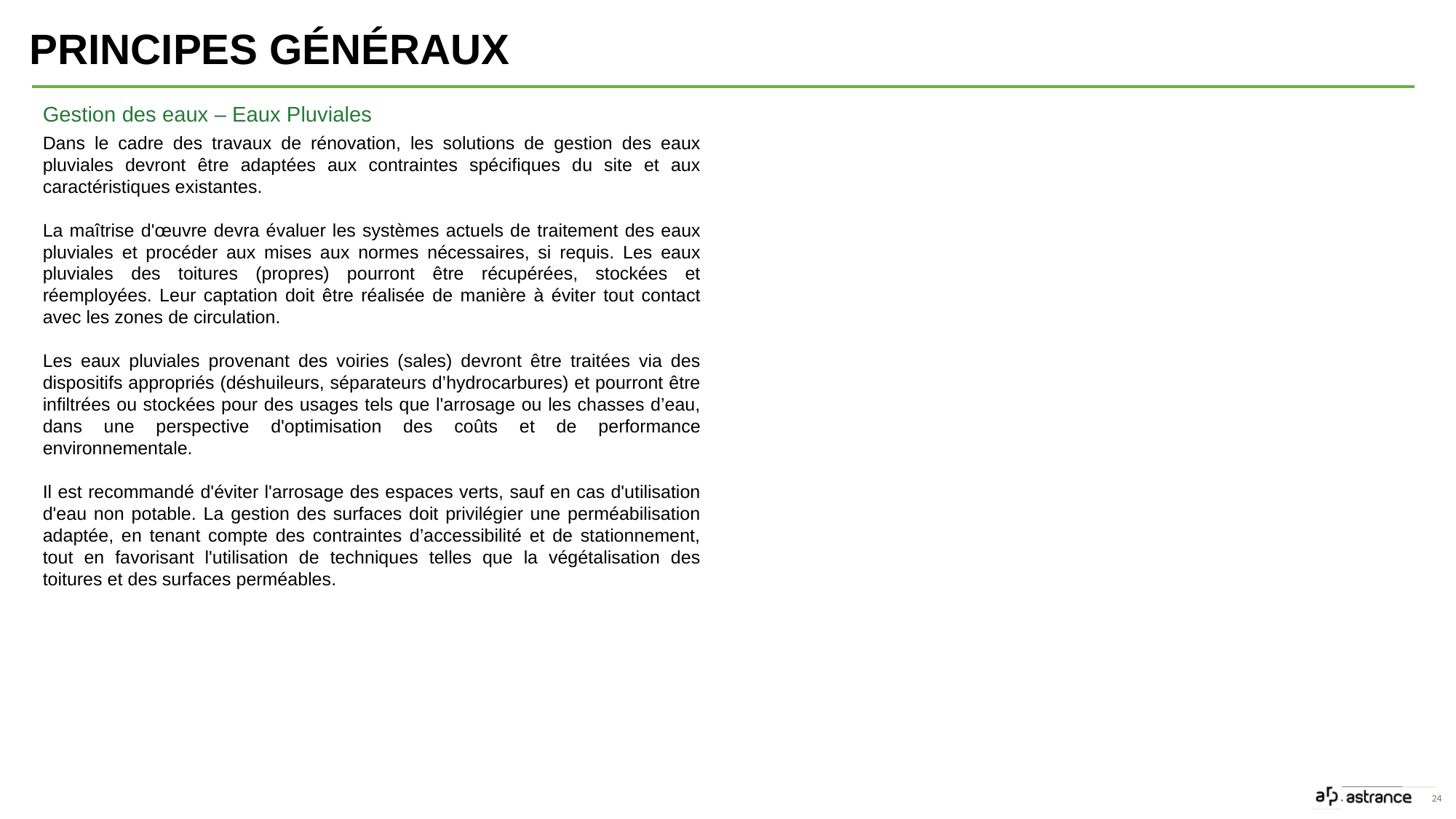

Principes généraux
Gestion des eaux – Eaux Pluviales
Dans le cadre des travaux de rénovation, les solutions de gestion des eaux pluviales devront être adaptées aux contraintes spécifiques du site et aux caractéristiques existantes.

La maîtrise d'œuvre devra évaluer les systèmes actuels de traitement des eaux pluviales et procéder aux mises aux normes nécessaires, si requis. Les eaux pluviales des toitures (propres) pourront être récupérées, stockées et réemployées. Leur captation doit être réalisée de manière à éviter tout contact avec les zones de circulation.

Les eaux pluviales provenant des voiries (sales) devront être traitées via des dispositifs appropriés (déshuileurs, séparateurs d’hydrocarbures) et pourront être infiltrées ou stockées pour des usages tels que l'arrosage ou les chasses d’eau, dans une perspective d'optimisation des coûts et de performance environnementale.

Il est recommandé d'éviter l'arrosage des espaces verts, sauf en cas d'utilisation d'eau non potable. La gestion des surfaces doit privilégier une perméabilisation adaptée, en tenant compte des contraintes d’accessibilité et de stationnement, tout en favorisant l'utilisation de techniques telles que la végétalisation des toitures et des surfaces perméables.
24